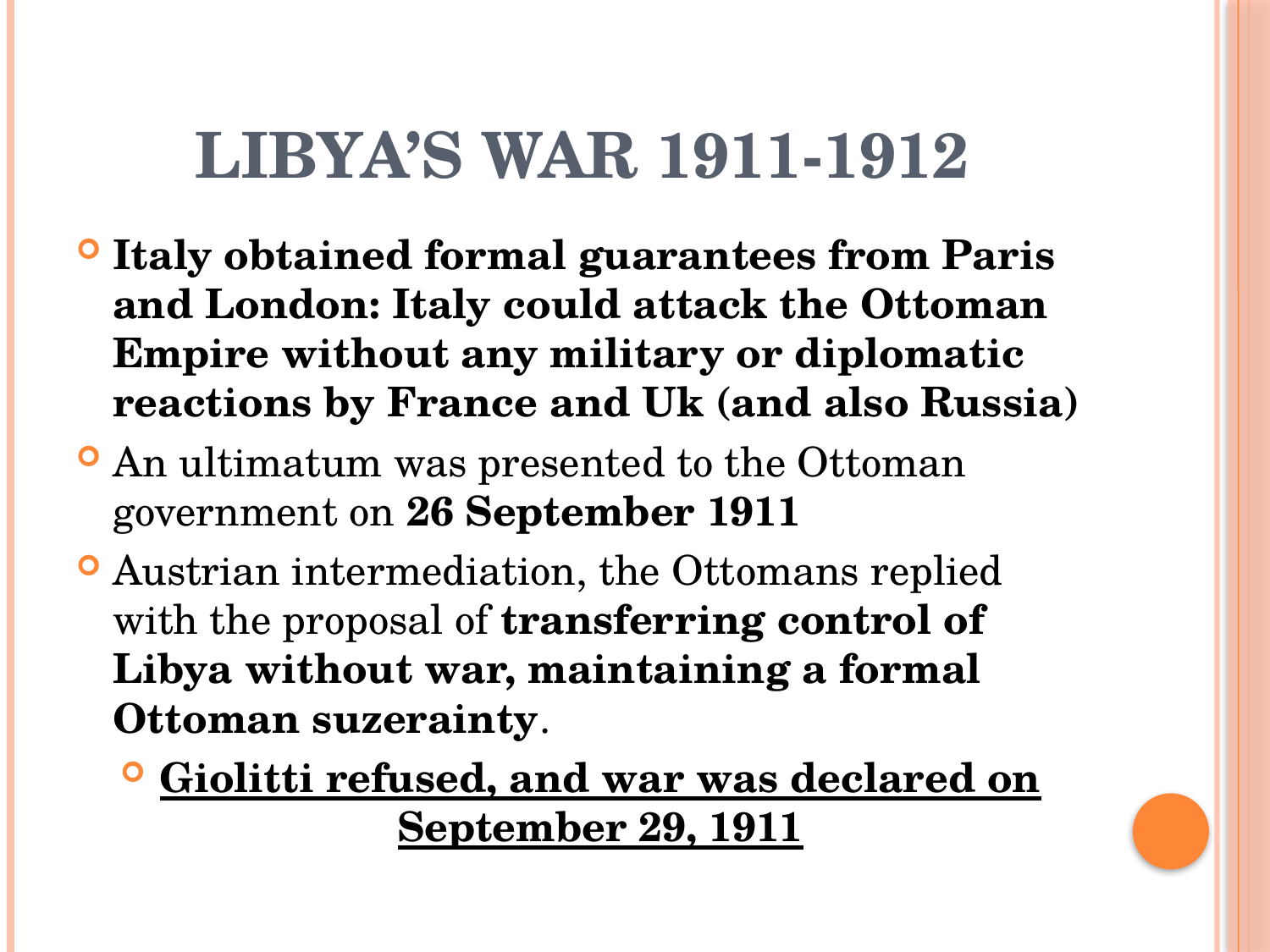

# LIBYA’S WAR 1911-1912
Italy obtained formal guarantees from Paris and London: Italy could attack the Ottoman Empire without any military or diplomatic reactions by France and Uk (and also Russia)
An ultimatum was presented to the Ottoman government on 26 September 1911
Austrian intermediation, the Ottomans replied with the proposal of transferring control of Libya without war, maintaining a formal Ottoman suzerainty.
Giolitti refused, and war was declared on September 29, 1911